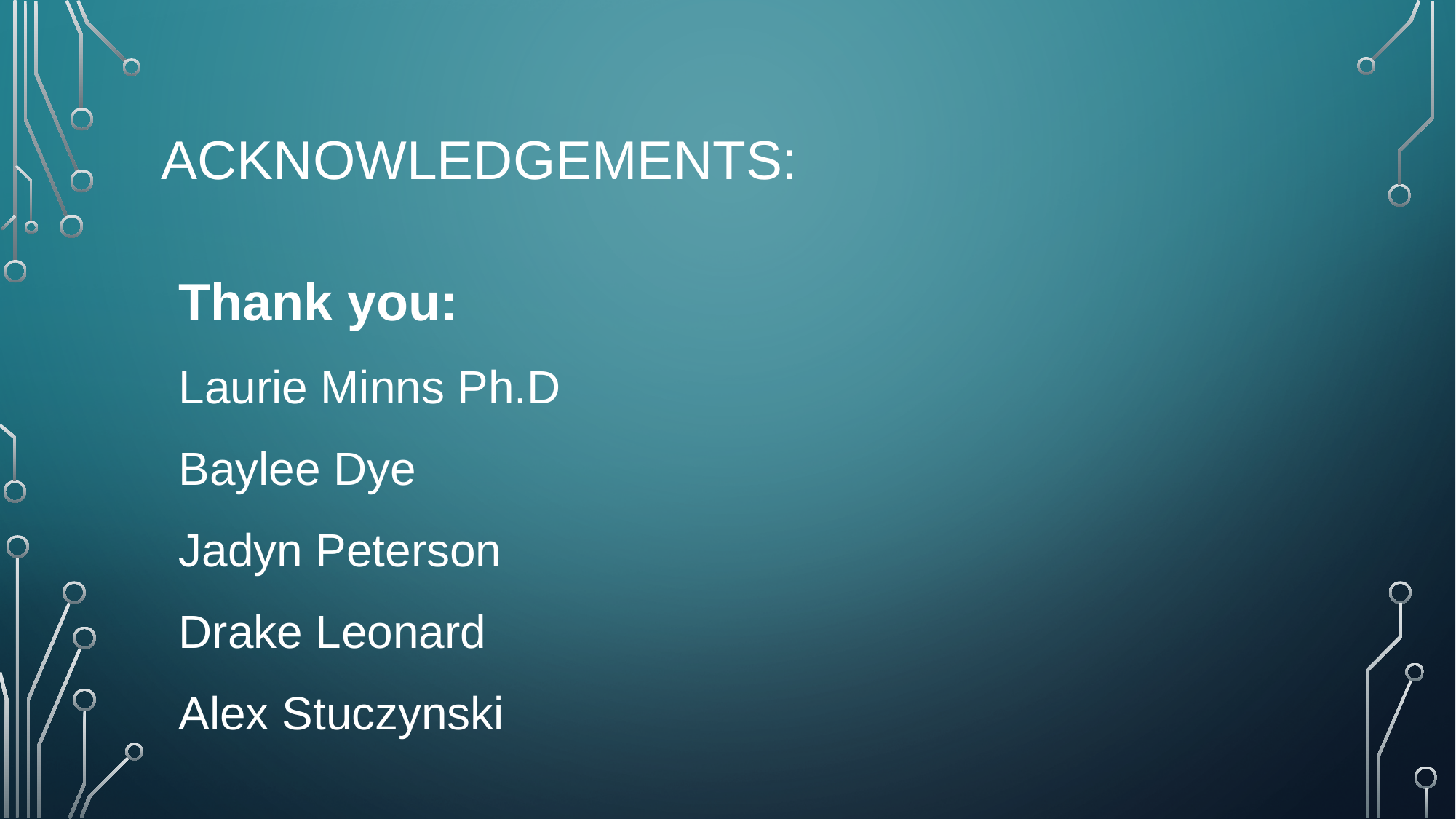

# Acknowledgements:
Thank you:
Laurie Minns Ph.D
Baylee Dye
Jadyn Peterson
Drake Leonard
Alex Stuczynski